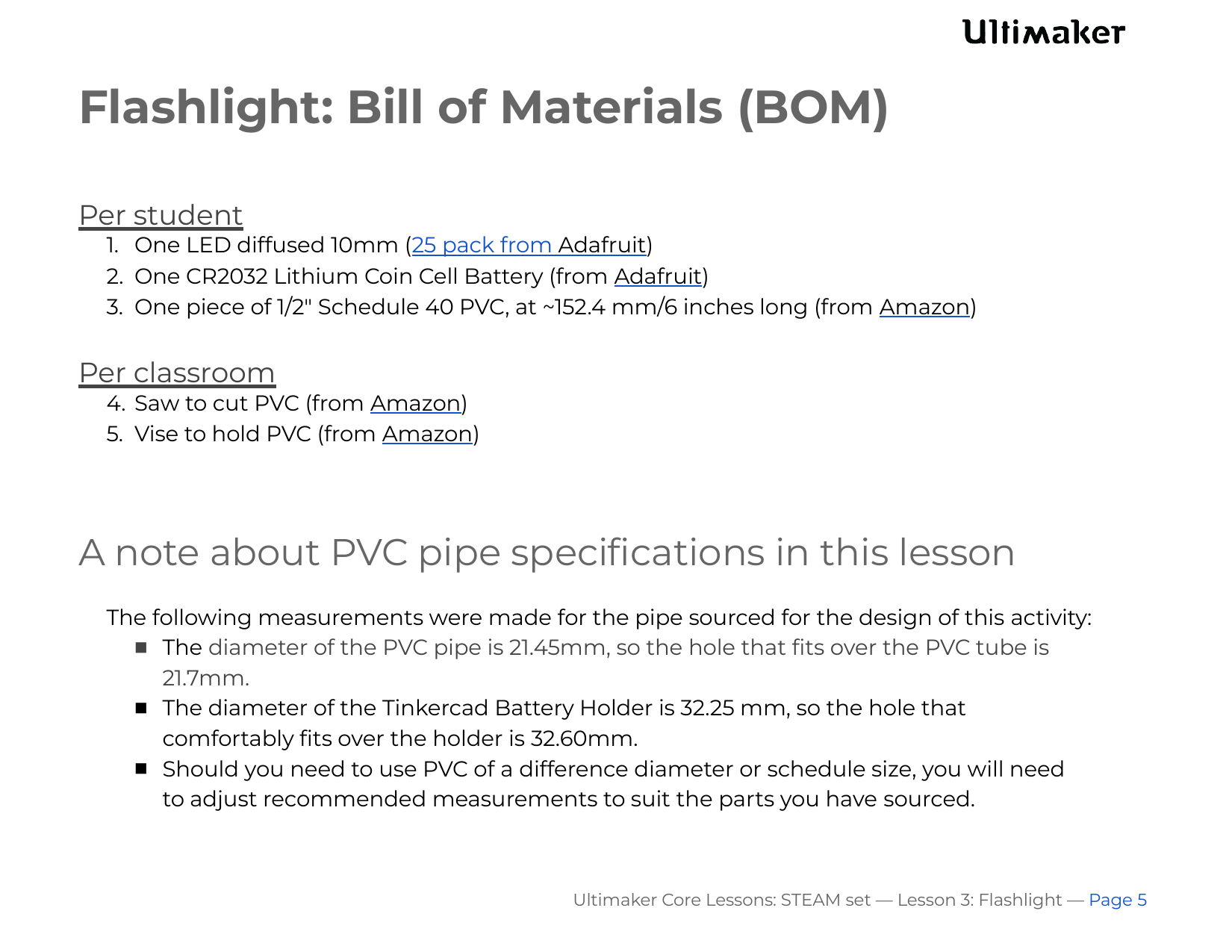

# Flashlight: Bill of Materials (BOM)
Per student
One LED diffused 10mm (25 pack from Adafruit)
One CR2032 Lithium Coin Cell Battery (from Adafruit)
One piece of 1/2" Schedule 40 PVC, at ~152.4 mm/6 inches long (from Amazon)

Per classroom
Saw to cut PVC (from Amazon)
Vise to hold PVC (from Amazon)
A note about PVC pipe specifications in this lesson
The following measurements were made for the pipe sourced for the design of this activity:
The diameter of the PVC pipe is 21.45mm, so the hole that fits over the PVC tube is  21.7mm.
The diameter of the Tinkercad Battery Holder is 32.25 mm, so the hole that  comfortably fits over the holder is 32.60mm.
Should you need to use PVC of a difference diameter or schedule size, you will need  to adjust recommended measurements to suit the parts you have sourced.
Ultimaker Core Lessons: STEAM set — Lesson 3: Flashlight — Page 5